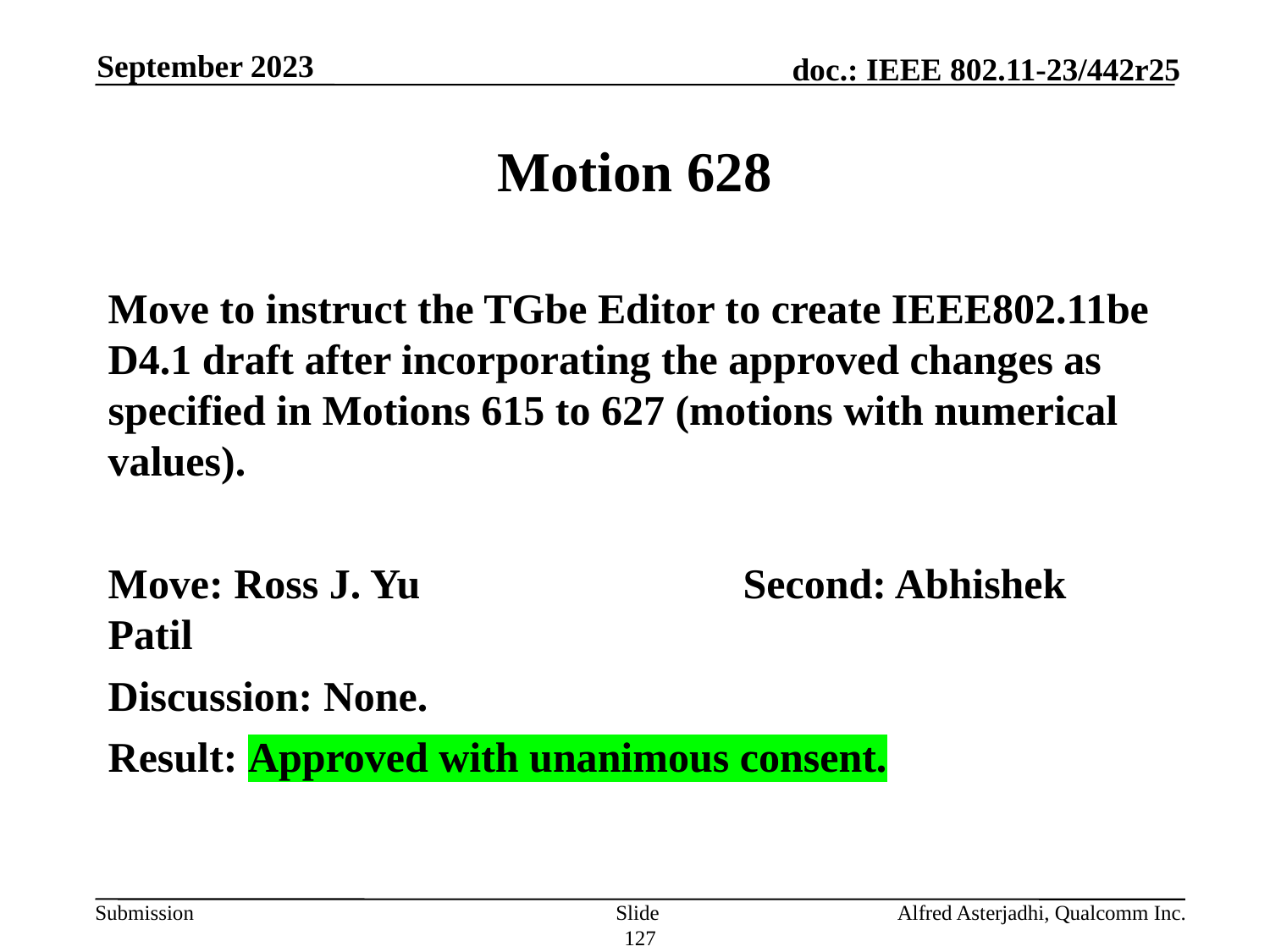

September 2023
# Motion 628
Move to instruct the TGbe Editor to create IEEE802.11be D4.1 draft after incorporating the approved changes as specified in Motions 615 to 627 (motions with numerical values).

Move: Ross J. Yu			Second: Abhishek Patil
Discussion: None.
Result: Approved with unanimous consent.
Slide 127
Alfred Asterjadhi, Qualcomm Inc.